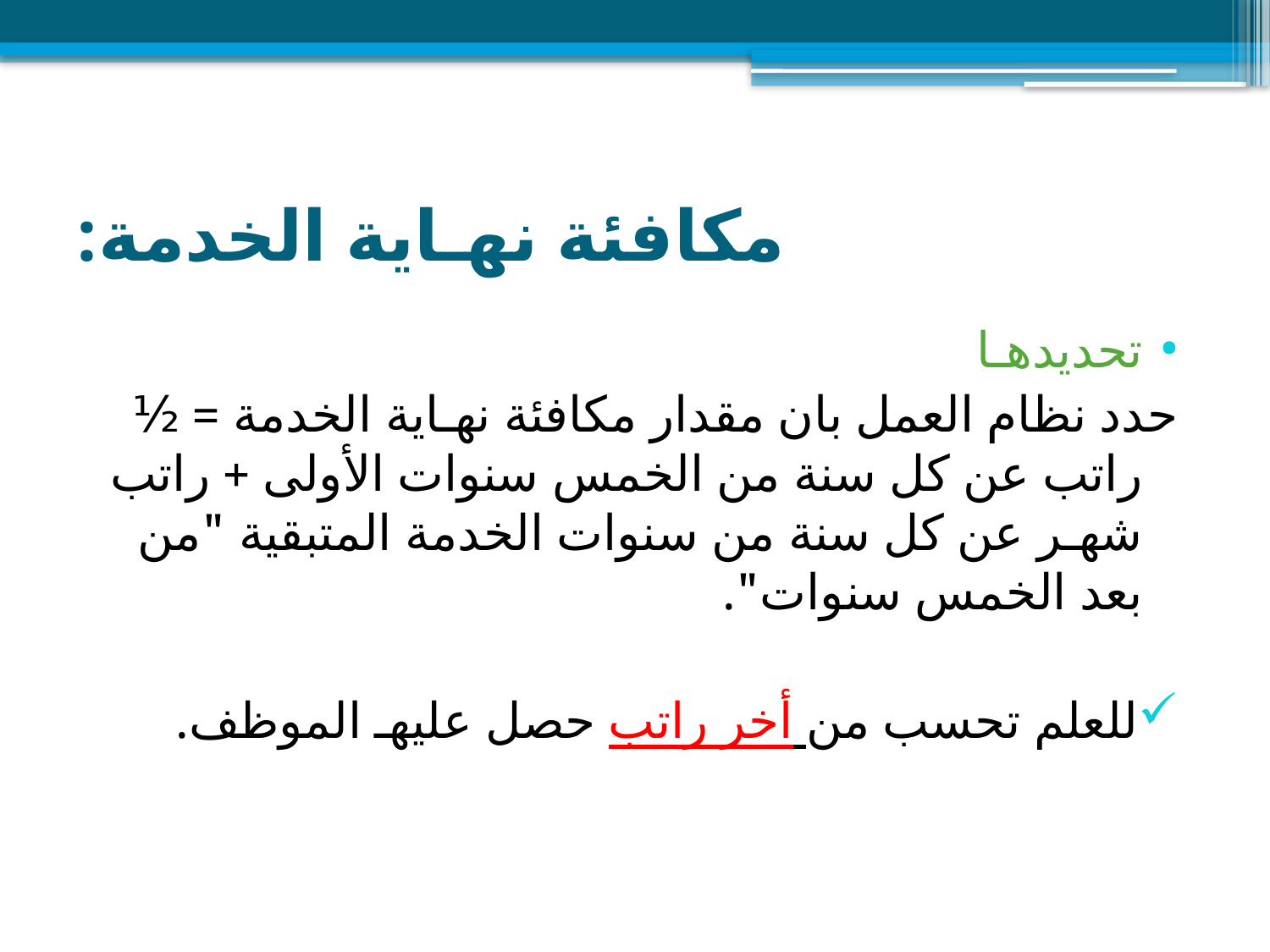

# مكافئة نهـاية الخدمة:
تحديدهـا
حدد نظام العمل بان مقدار مكافئة نهـاية الخدمة = ½ راتب عن كل سنة من الخمس سنوات الأولى + راتب شهـر عن كل سنة من سنوات الخدمة المتبقية "من بعد الخمس سنوات".

للعلم تحسب من أخر راتب حصل عليهـ الموظف.